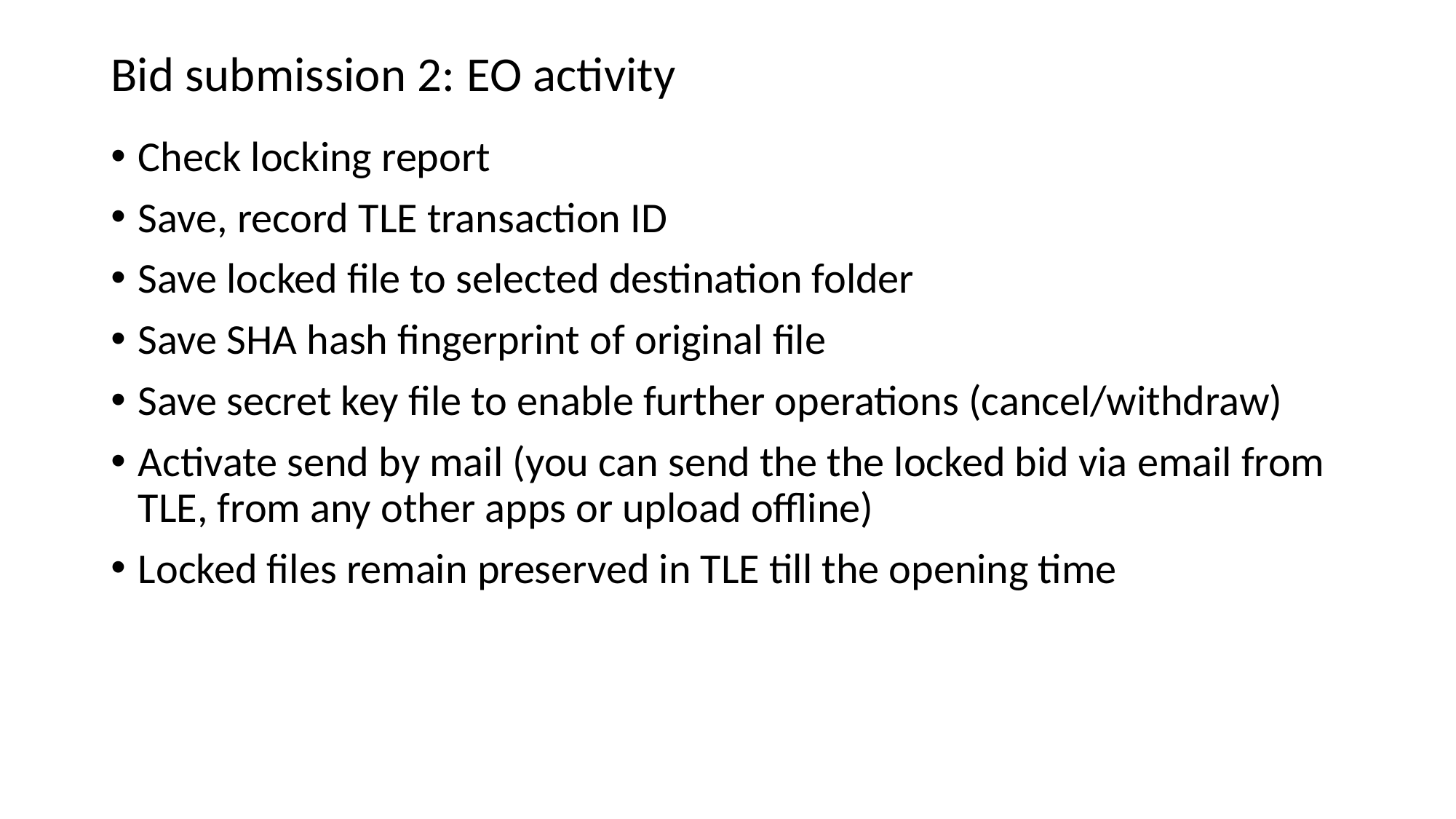

# Bid submission 2: EO activity
Check locking report
Save, record TLE transaction ID
Save locked file to selected destination folder
Save SHA hash fingerprint of original file
Save secret key file to enable further operations (cancel/withdraw)
Activate send by mail (you can send the the locked bid via email from TLE, from any other apps or upload offline)
Locked files remain preserved in TLE till the opening time